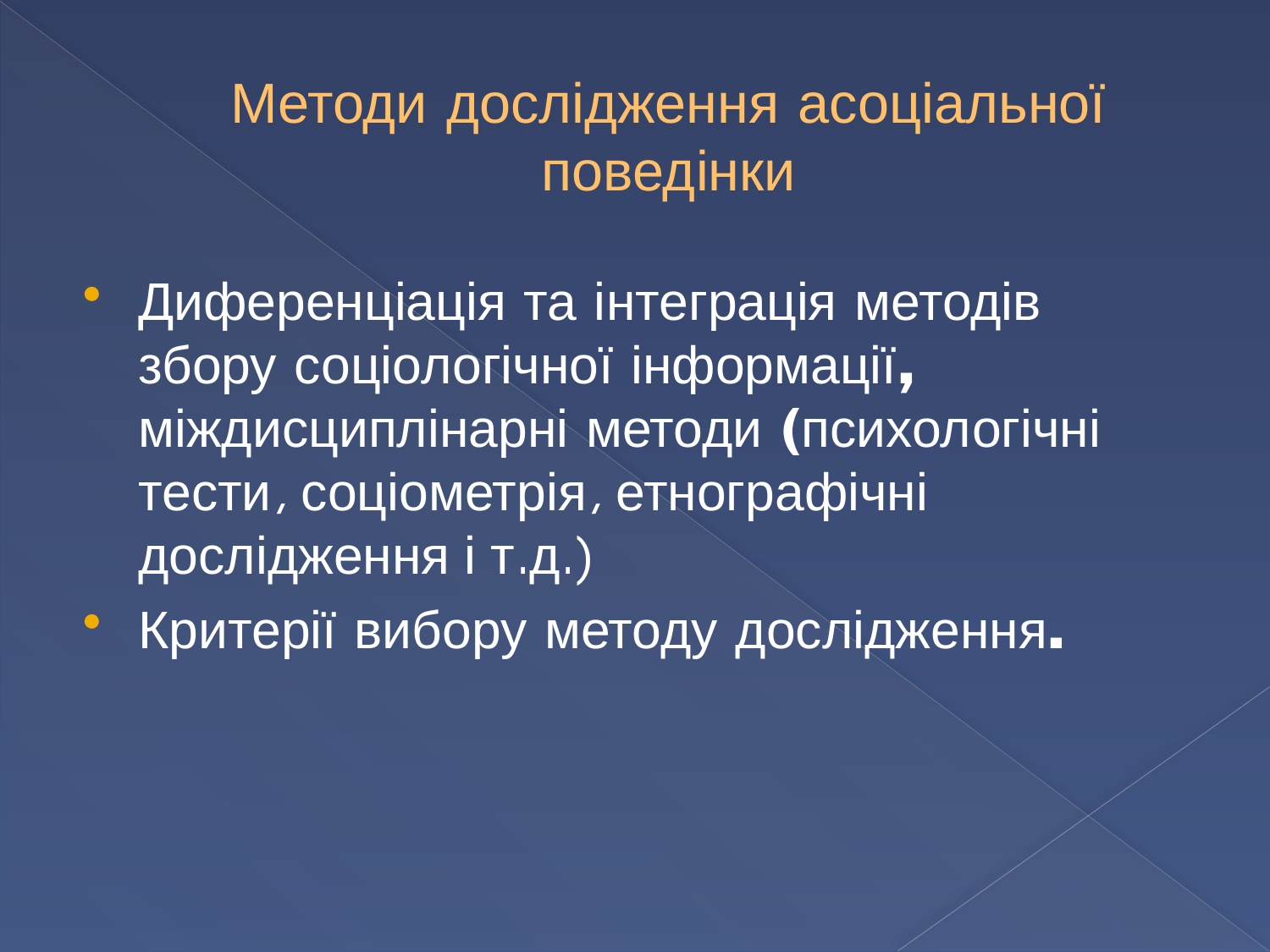

# Методи дослідження асоціальної поведінки
Диференціація та інтеграція методів збору соціологічної інформації, міждисциплінарні методи (психологічні тести, соціометрія, етнографічні дослідження і т.д.)
Критерії вибору методу дослідження.